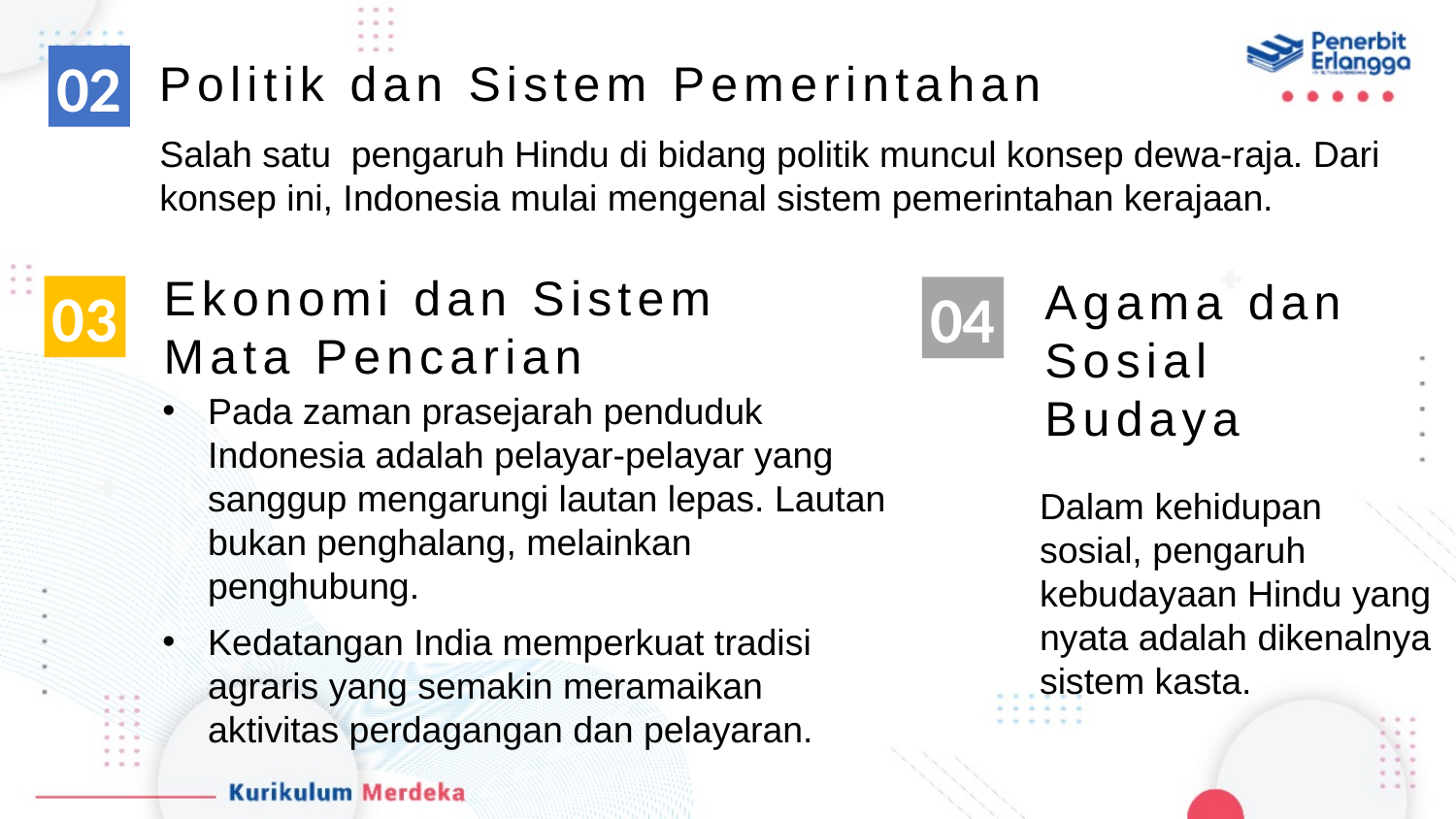

Politik dan Sistem Pemerintahan
02
Salah satu  pengaruh Hindu di bidang politik muncul konsep dewa-raja. Dari konsep ini, Indonesia mulai mengenal sistem pemerintahan kerajaan.
Ekonomi dan Sistem Mata Pencarian
Agama dan Sosial Budaya
03
04
Pada zaman prasejarah penduduk Indonesia adalah pelayar-pelayar yang sanggup mengarungi lautan lepas. Lautan bukan penghalang, melainkan penghubung.
Kedatangan India memperkuat tradisi agraris yang semakin meramaikan aktivitas perdagangan dan pelayaran.
Dalam kehidupan sosial, pengaruh kebudayaan Hindu yang nyata adalah dikenalnya sistem kasta.